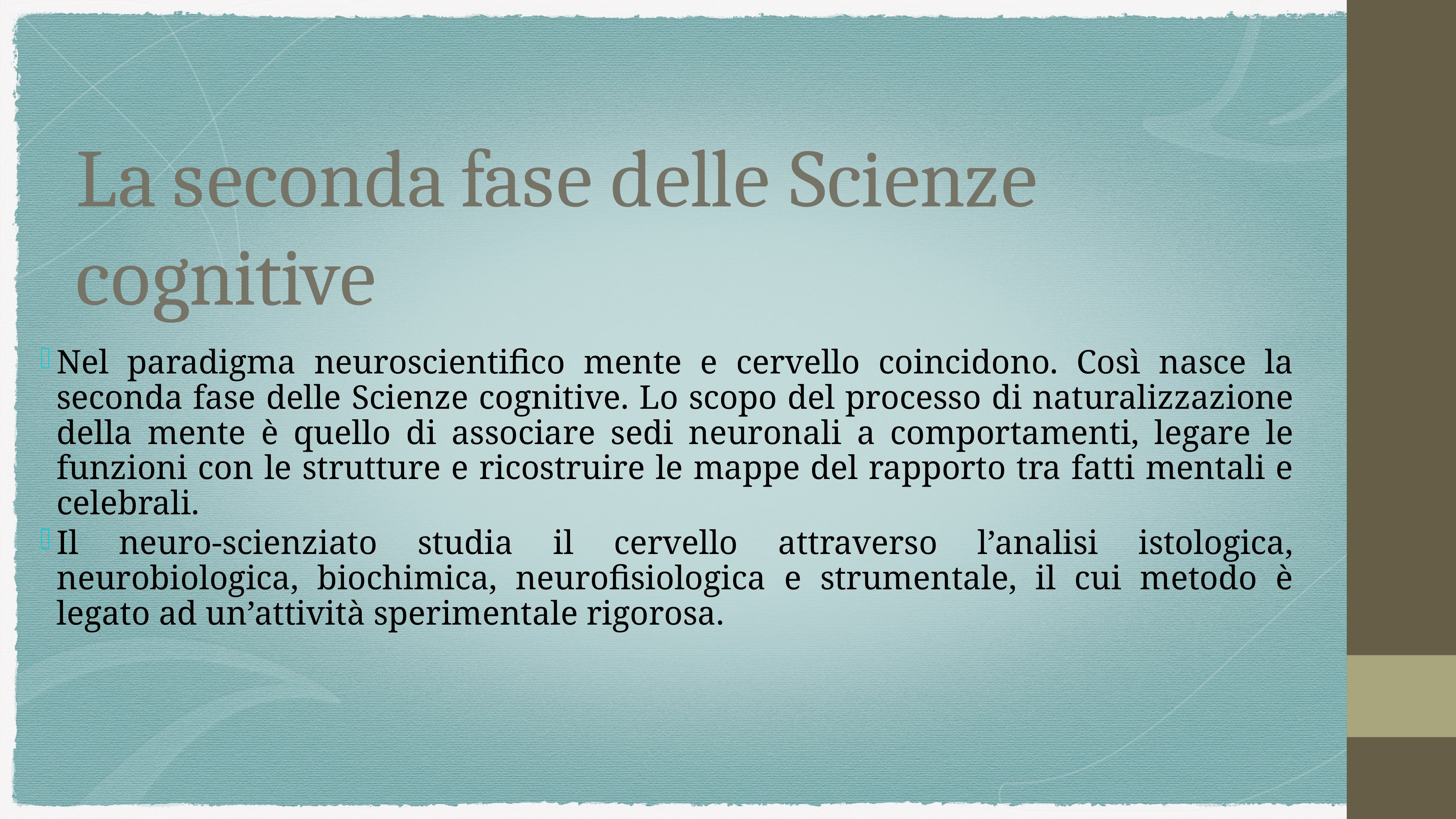

# La seconda fase delle Scienze cognitive
Nel paradigma neuroscientifico mente e cervello coincidono. Così nasce la seconda fase delle Scienze cognitive. Lo scopo del processo di naturalizzazione della mente è quello di associare sedi neuronali a comportamenti, legare le funzioni con le strutture e ricostruire le mappe del rapporto tra fatti mentali e celebrali.
Il neuro-scienziato studia il cervello attraverso l’analisi istologica, neurobiologica, biochimica, neurofisiologica e strumentale, il cui metodo è legato ad un’attività sperimentale rigorosa.